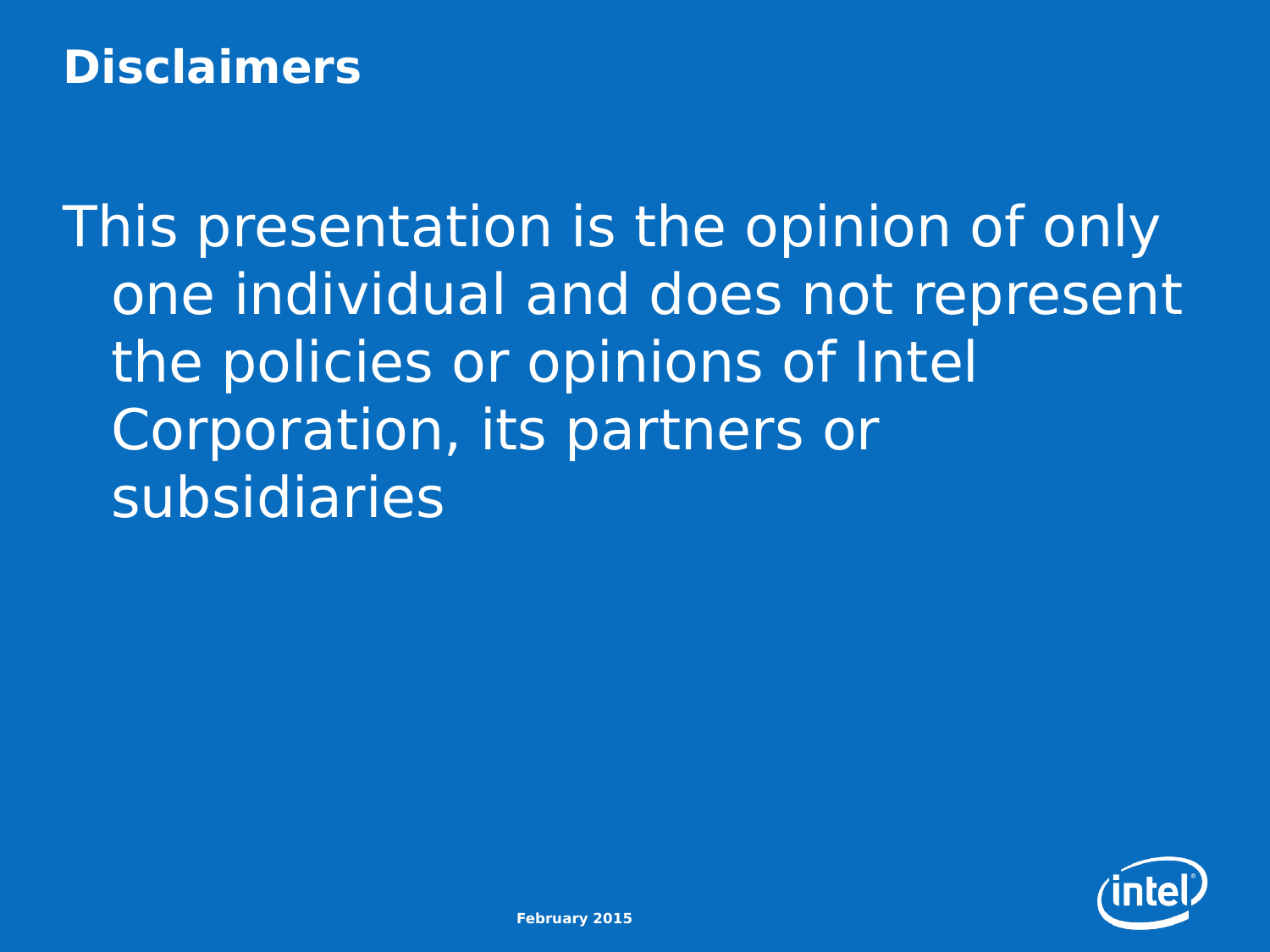

# Disclaimers
This presentation is the opinion of only one individual and does not represent the policies or opinions of Intel Corporation, its partners or subsidiaries

February 2015